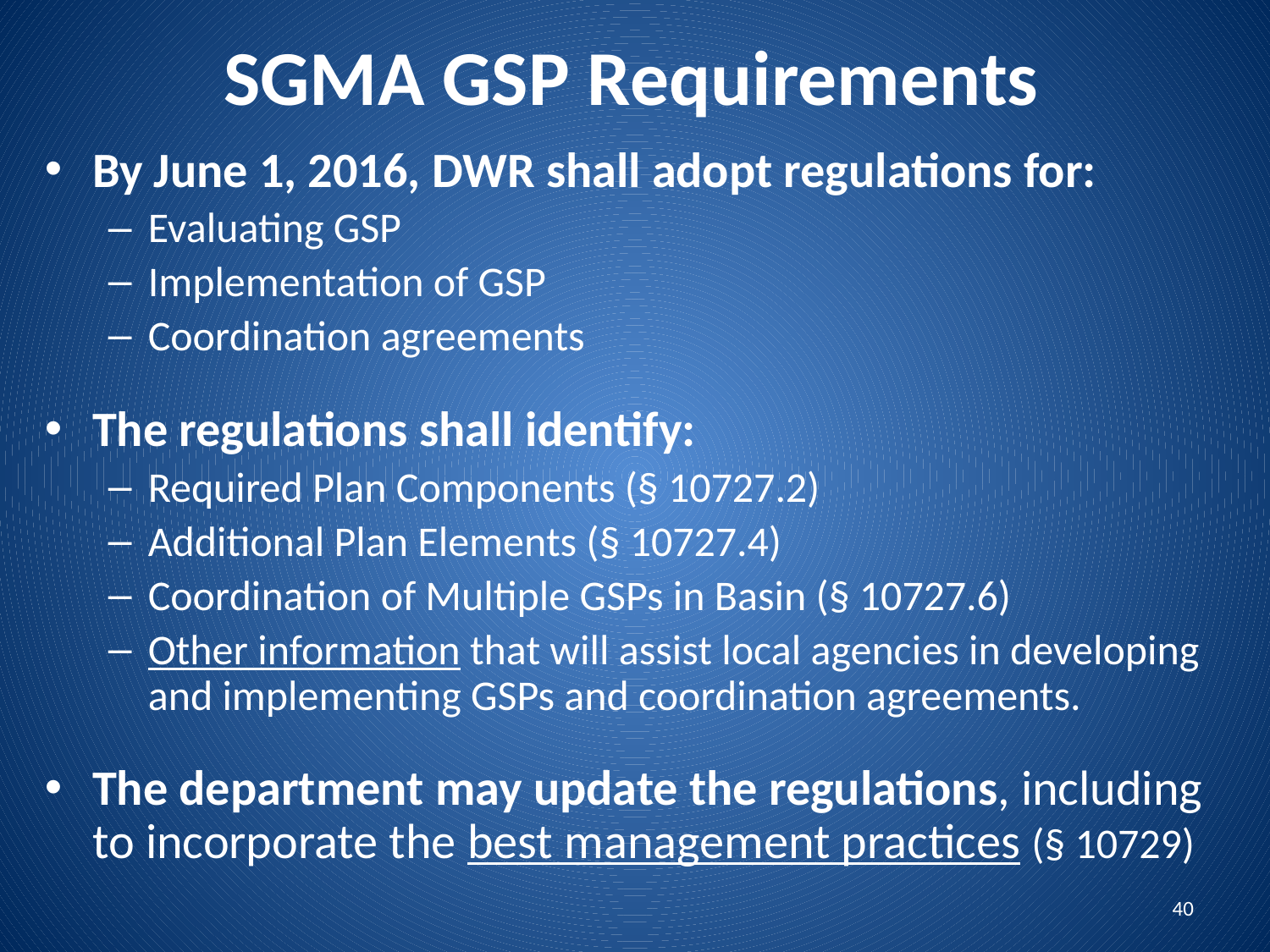

# SGMA GSP Requirements

By June 1, 2016, DWR shall adopt regulations for:
Evaluating GSP
Implementation of GSP
Coordination agreements

The regulations shall identify:
Required Plan Components (§ 10727.2)
Additional Plan Elements (§ 10727.4)
Coordination of Multiple GSPs in Basin (§ 10727.6)
Other information that will assist local agencies in developing and implementing GSPs and coordination agreements.

The department may update the regulations, including to incorporate the best management practices (§ 10729)
40